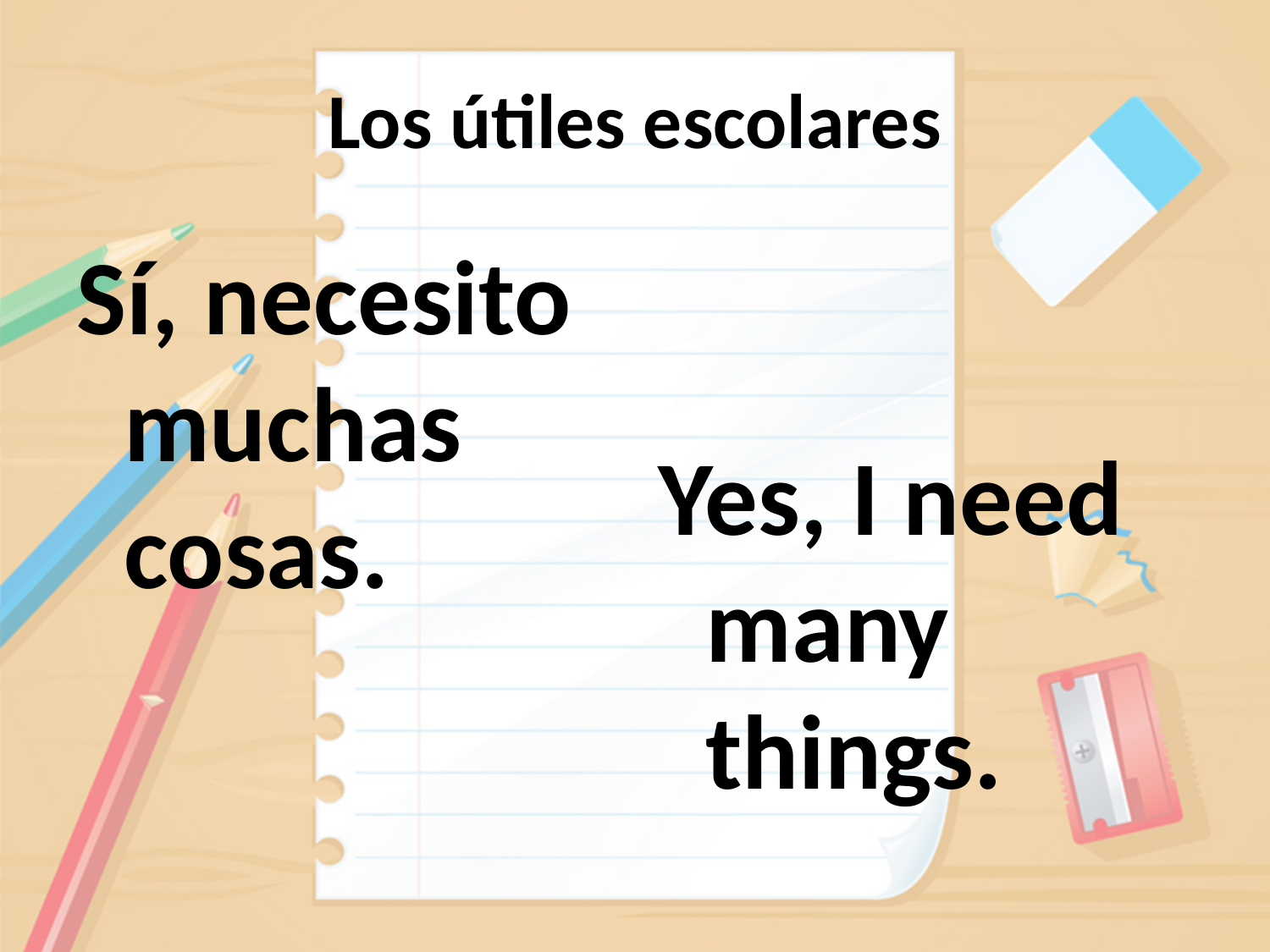

# Los útiles escolares
Sí, necesito muchas cosas.
Yes, I need many things.